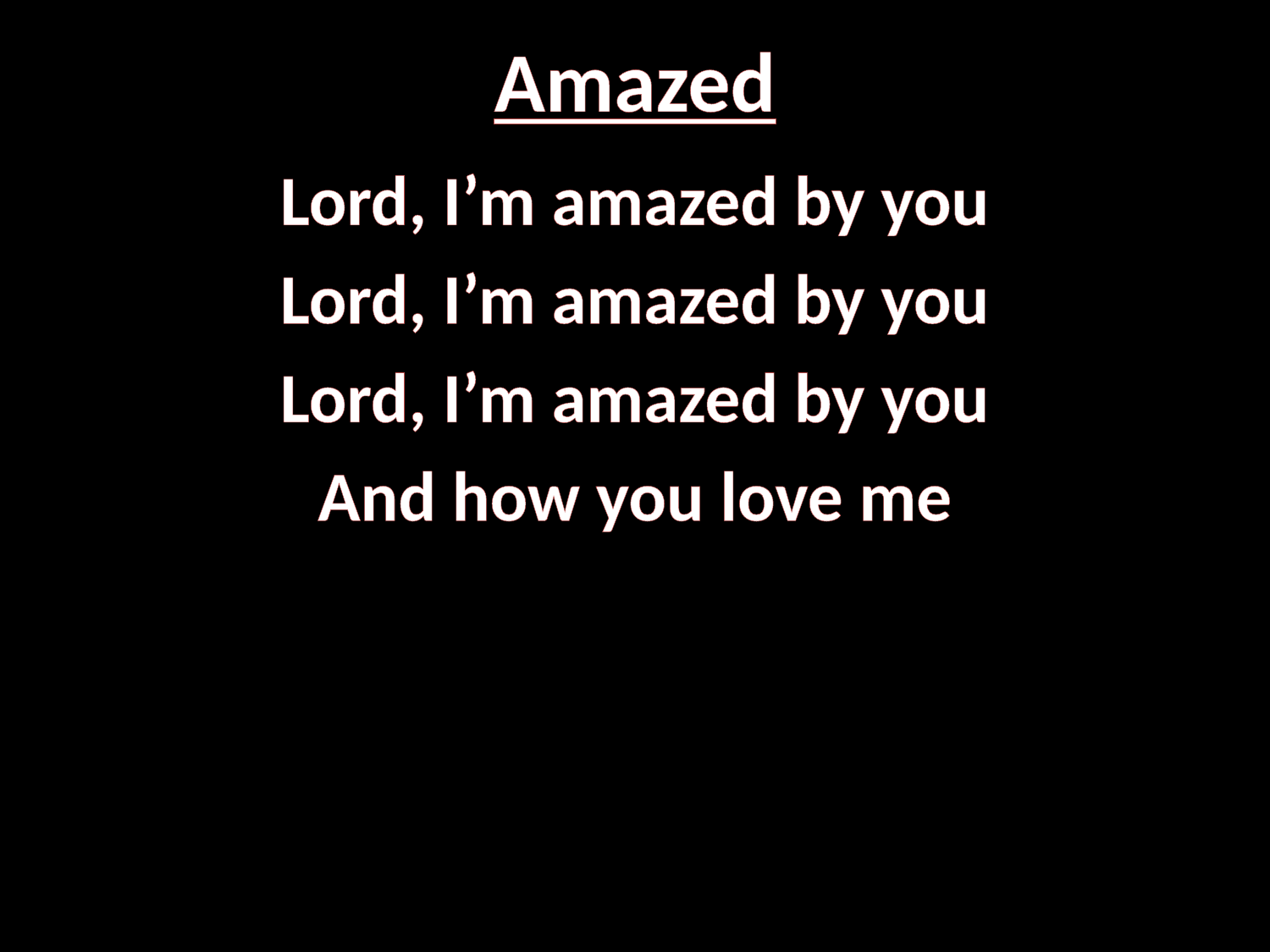

# Amazed
Lord, I’m amazed by you
Lord, I’m amazed by you
Lord, I’m amazed by you
And how you love me